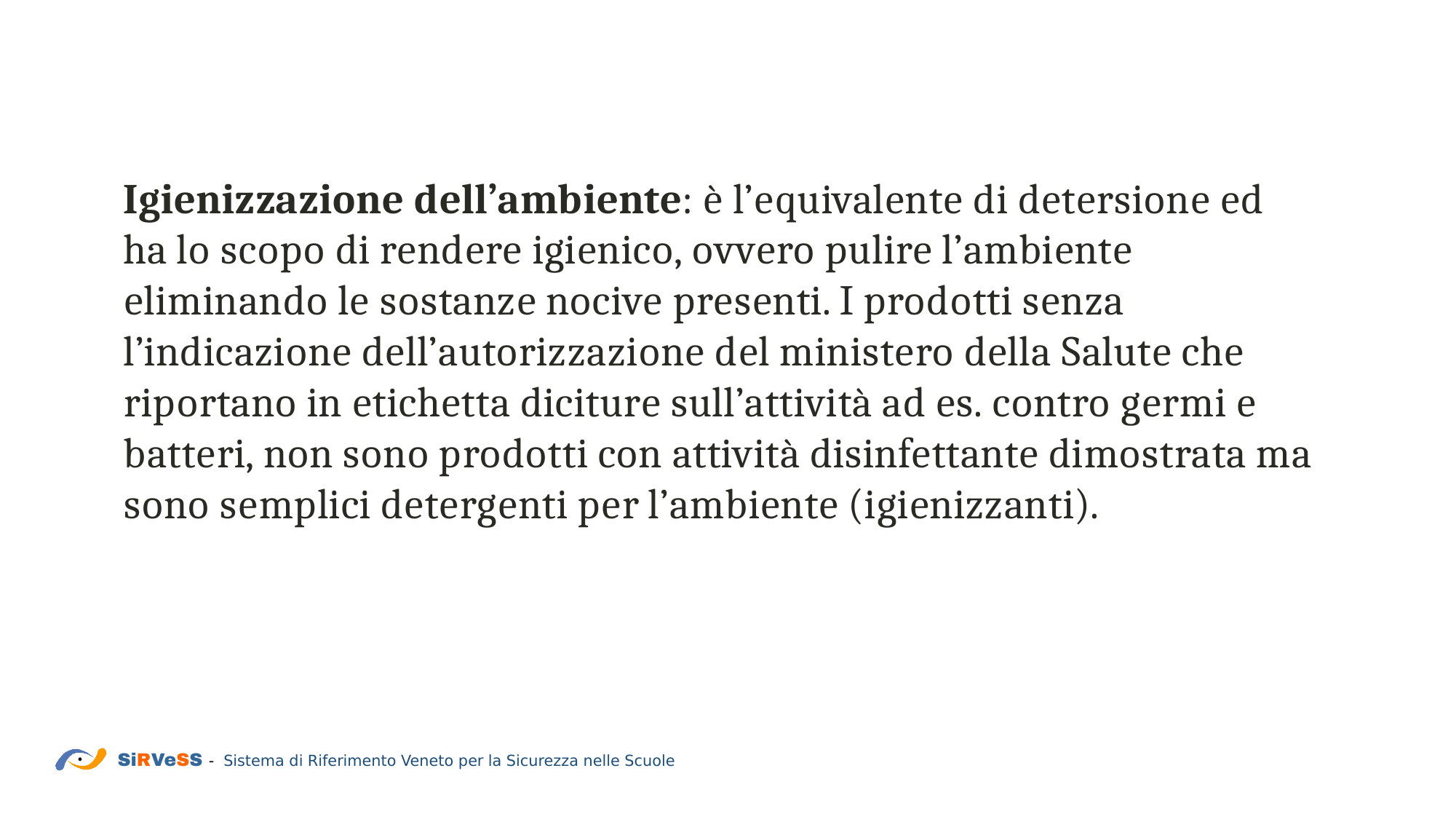

Igienizzazione dell’ambiente: è l’equivalente di detersione ed ha lo scopo di rendere igienico, ovvero pulire l’ambiente eliminando le sostanze nocive presenti. I prodotti senza l’indicazione dell’autorizzazione del ministero della Salute che riportano in etichetta diciture sull’attività ad es. contro germi e batteri, non sono prodotti con attività disinfettante dimostrata ma sono semplici detergenti per l’ambiente (igienizzanti).